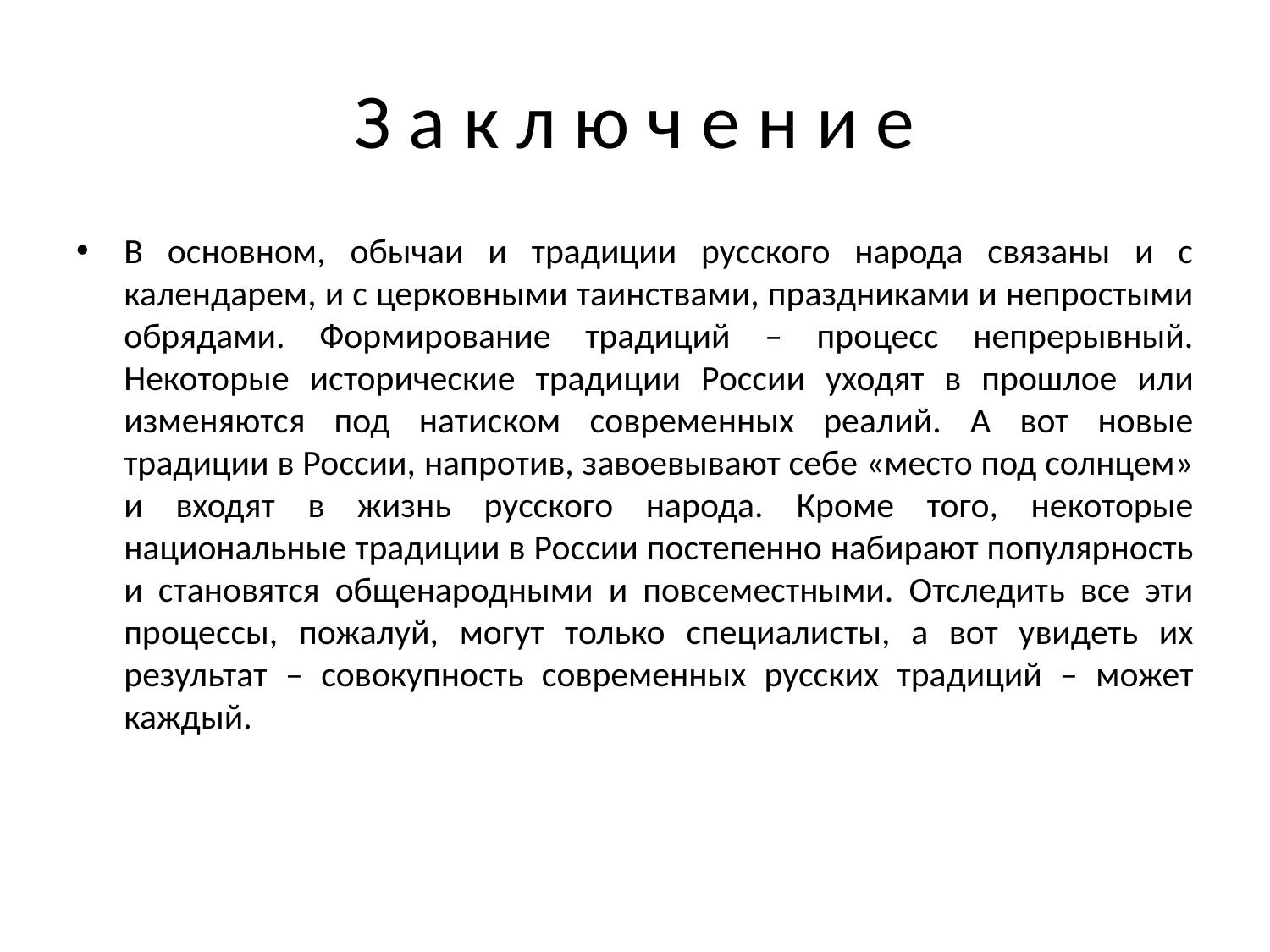

# З а к л ю ч е н и е
В основном, обычаи и традиции русского народа связаны и с календарем, и с церковными таинствами, праздниками и непростыми обрядами. Формирование традиций – процесс непрерывный. Некоторые исторические традиции России уходят в прошлое или изменяются под натиском современных реалий. А вот новые традиции в России, напротив, завоевывают себе «место под солнцем» и входят в жизнь русского народа. Кроме того, некоторые национальные традиции в России постепенно набирают популярность и становятся общенародными и повсеместными. Отследить все эти процессы, пожалуй, могут только специалисты, а вот увидеть их результат – совокупность современных русских традиций – может каждый.